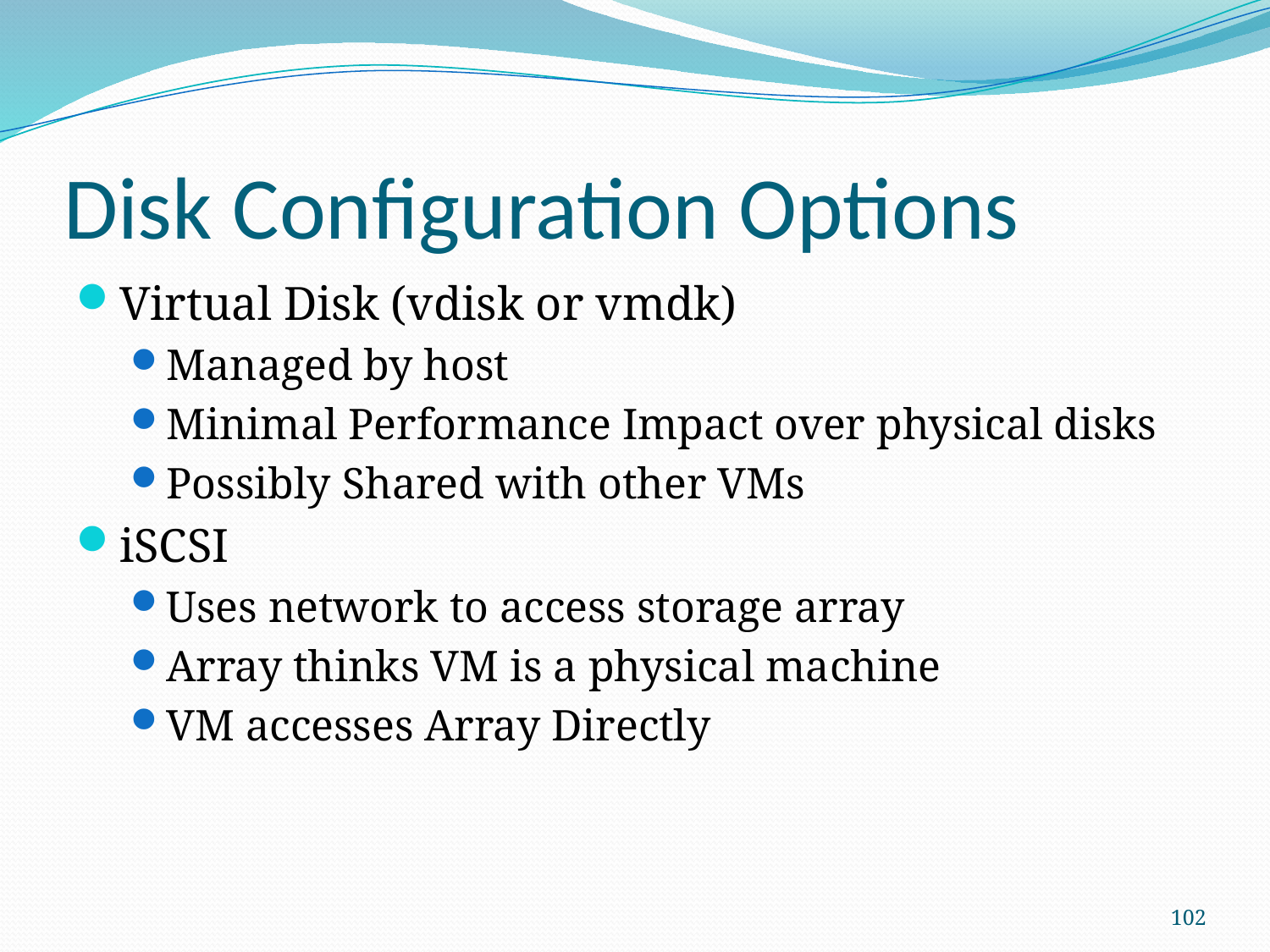

# Disk Configuration Options
Virtual Disk (vdisk or vmdk)
Managed by host
Minimal Performance Impact over physical disks
Possibly Shared with other VMs
iSCSI
Uses network to access storage array
Array thinks VM is a physical machine
VM accesses Array Directly

102